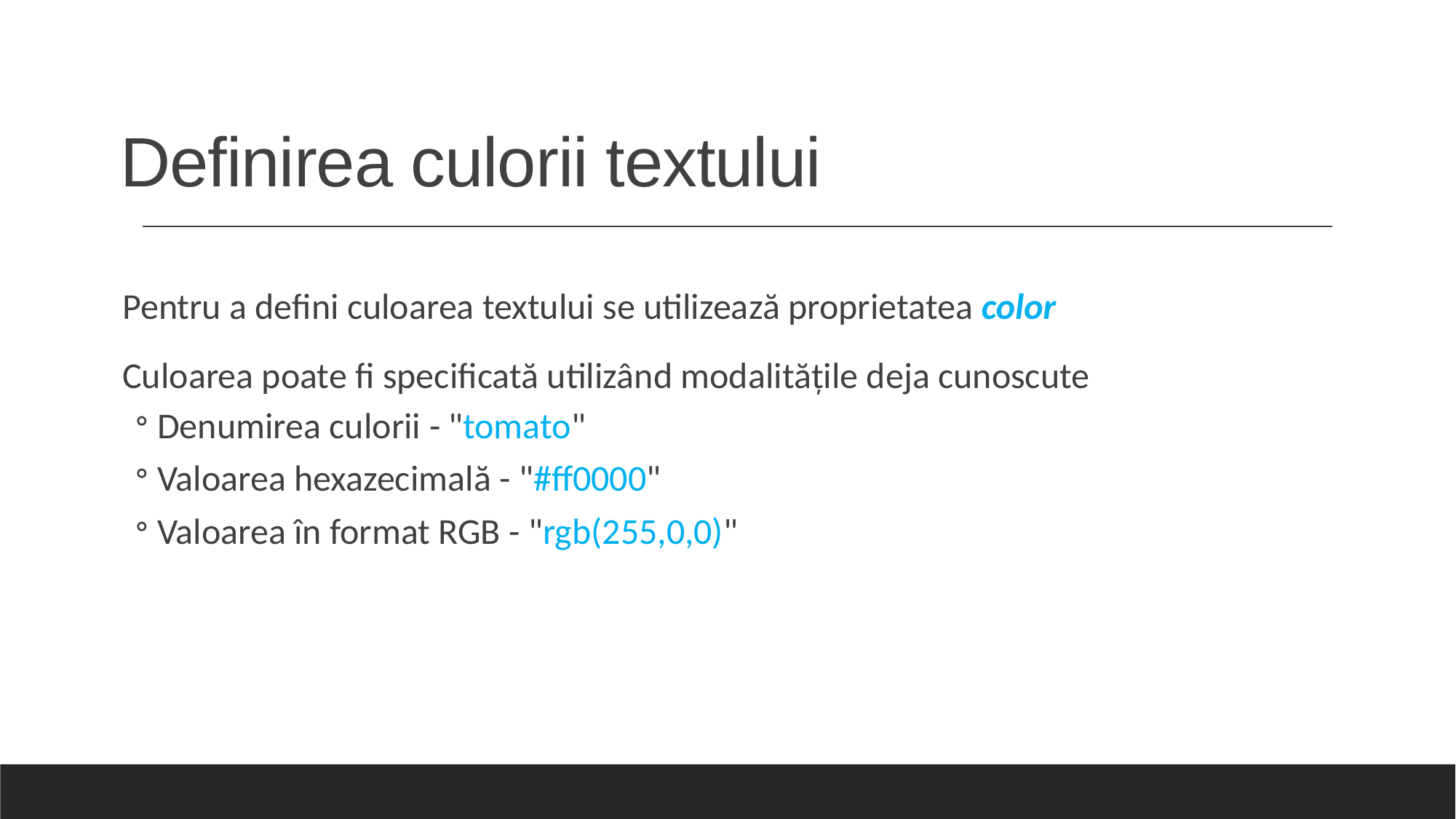

# Definirea culorii textului
Pentru a defini culoarea textului se utilizează proprietatea color
Culoarea poate fi specificată utilizând modalitățile deja cunoscute
Denumirea culorii - "tomato"
Valoarea hexazecimală - "#ff0000"
Valoarea în format RGB - "rgb(255,0,0)"